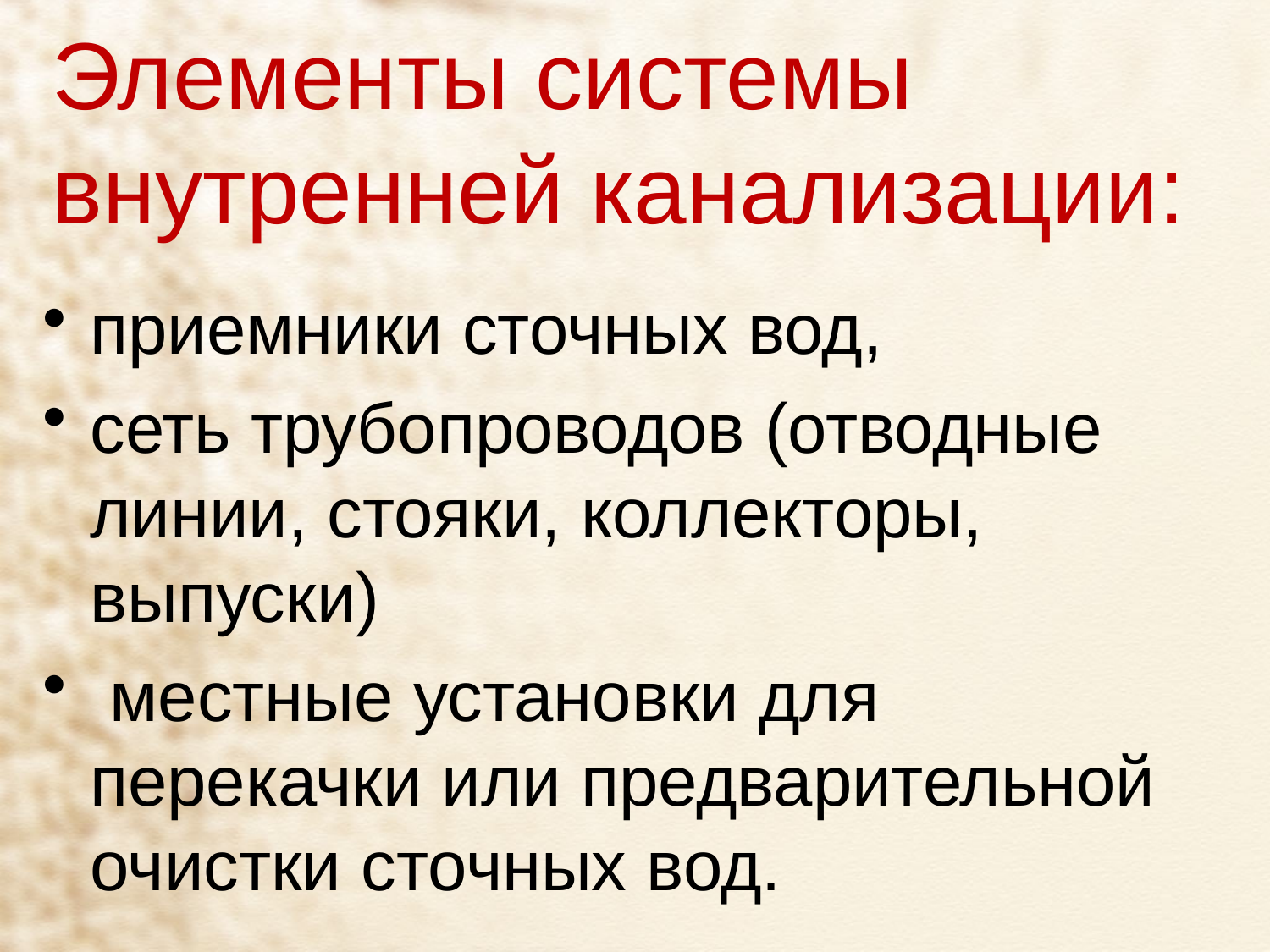

# Элементы системы внутренней канализации:
приемники сточных вод,
сеть трубопроводов (отводные линии, стояки, коллекторы, выпуски)
 местные установки для перекачки или предварительной очистки сточных вод.